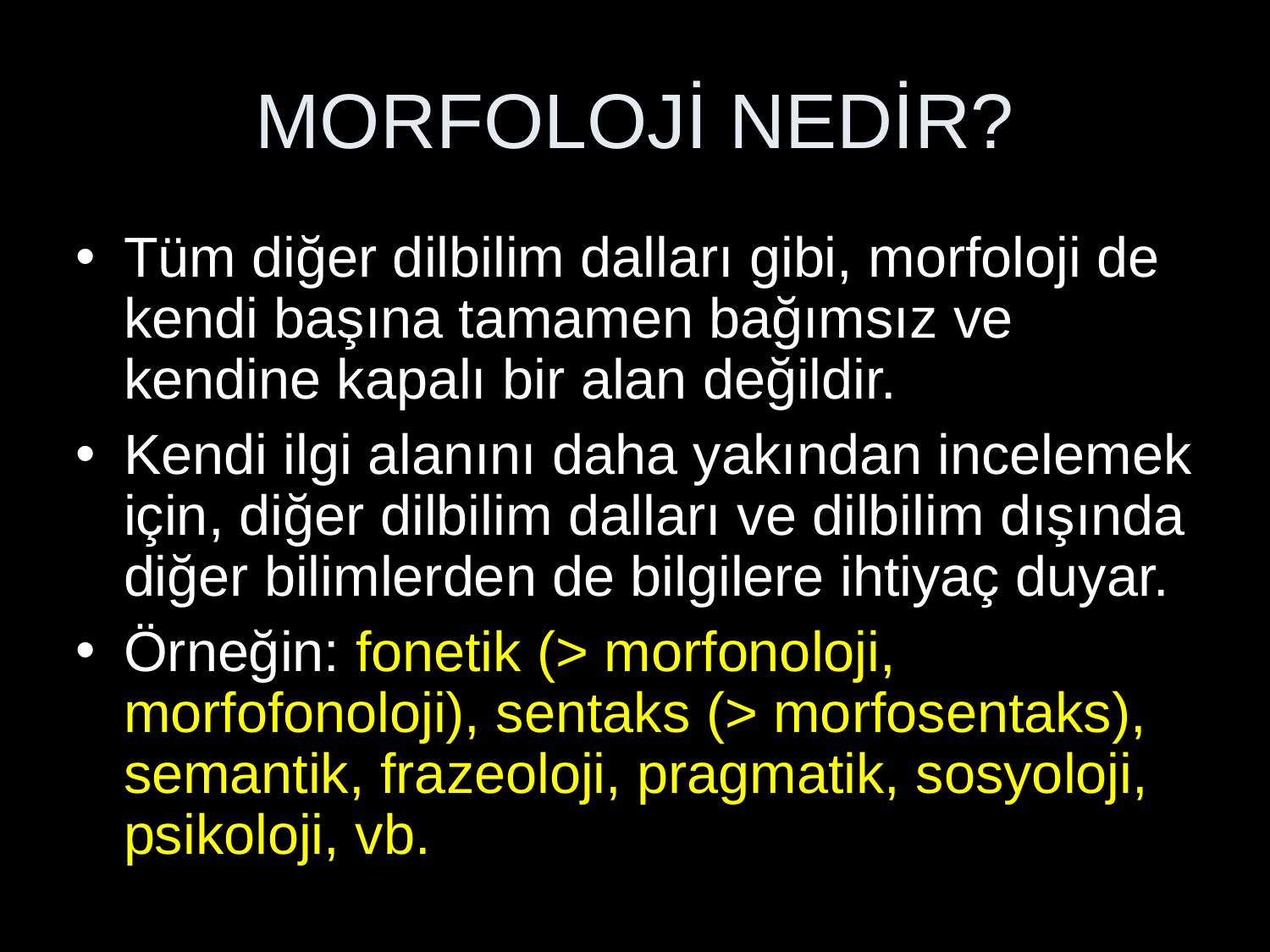

# MORFOLOJİ NEDİR?
Tüm diğer dilbilim dalları gibi, morfoloji de kendi başına tamamen bağımsız ve kendine kapalı bir alan değildir.
Kendi ilgi alanını daha yakından incelemek için, diğer dilbilim dalları ve dilbilim dışında diğer bilimlerden de bilgilere ihtiyaç duyar.
Örneğin: fonetik (> morfonoloji, morfofonoloji), sentaks (> morfosentaks), semantik, frazeoloji, pragmatik, sosyoloji, psikoloji, vb.